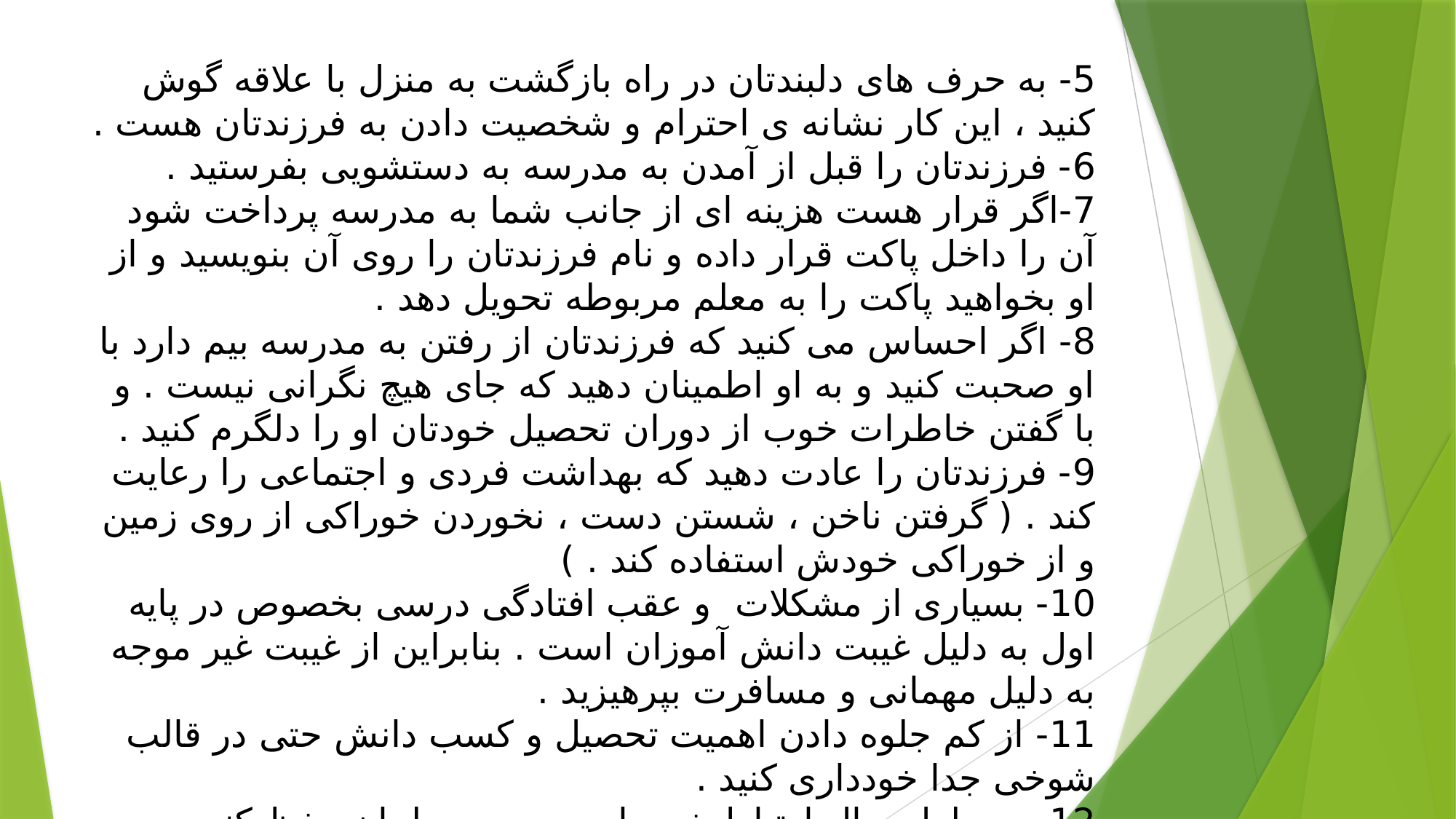

# 5- به حرف های دلبندتان در راه بازگشت به منزل با علاقه گوش کنید ، این کار نشانه ی احترام و شخصیت دادن به فرزندتان هست . 6- فرزندتان را قبل از آمدن به مدرسه به دستشویی بفرستید . 7-اگر قرار هست هزینه ای از جانب شما به مدرسه پرداخت شود آن را داخل پاکت قرار داده و نام فرزندتان را روی آن بنویسید و از او بخواهید پاکت را به معلم مربوطه تحویل دهد . 8- اگر احساس می کنید که فرزندتان از رفتن به مدرسه بیم دارد با او صحبت کنید و به او اطمینان دهید که جای هیچ نگرانی نیست . و با گفتن خاطرات خوب از دوران تحصیل خودتان او را دلگرم کنید . 9- فرزندتان را عادت دهید که بهداشت فردی و اجتماعی را رعایت کند . ( گرفتن ناخن ، شستن دست ، نخوردن خوراکی از روی زمین و از خوراکی خودش استفاده کند . ) 10- بسیاری از مشکلات  و عقب افتادگی درسی بخصوص در پایه اول به دلیل غیبت دانش آموزان است . بنابراین از غیبت غیر موجه به دلیل مهمانی و مسافرت بپرهیزید . 11- از کم جلوه دادن اهمیت تحصیل و کسب دانش حتی در قالب شوخی جدا خودداری کنید . 12- در طول سال ارتباط خود با مدرسه و معلمان حفظ کنید . در جلسات یاددهی و یادگیری فرزندتان حتما شرکت کنید تا در جریان فعالیت درسی باشید .